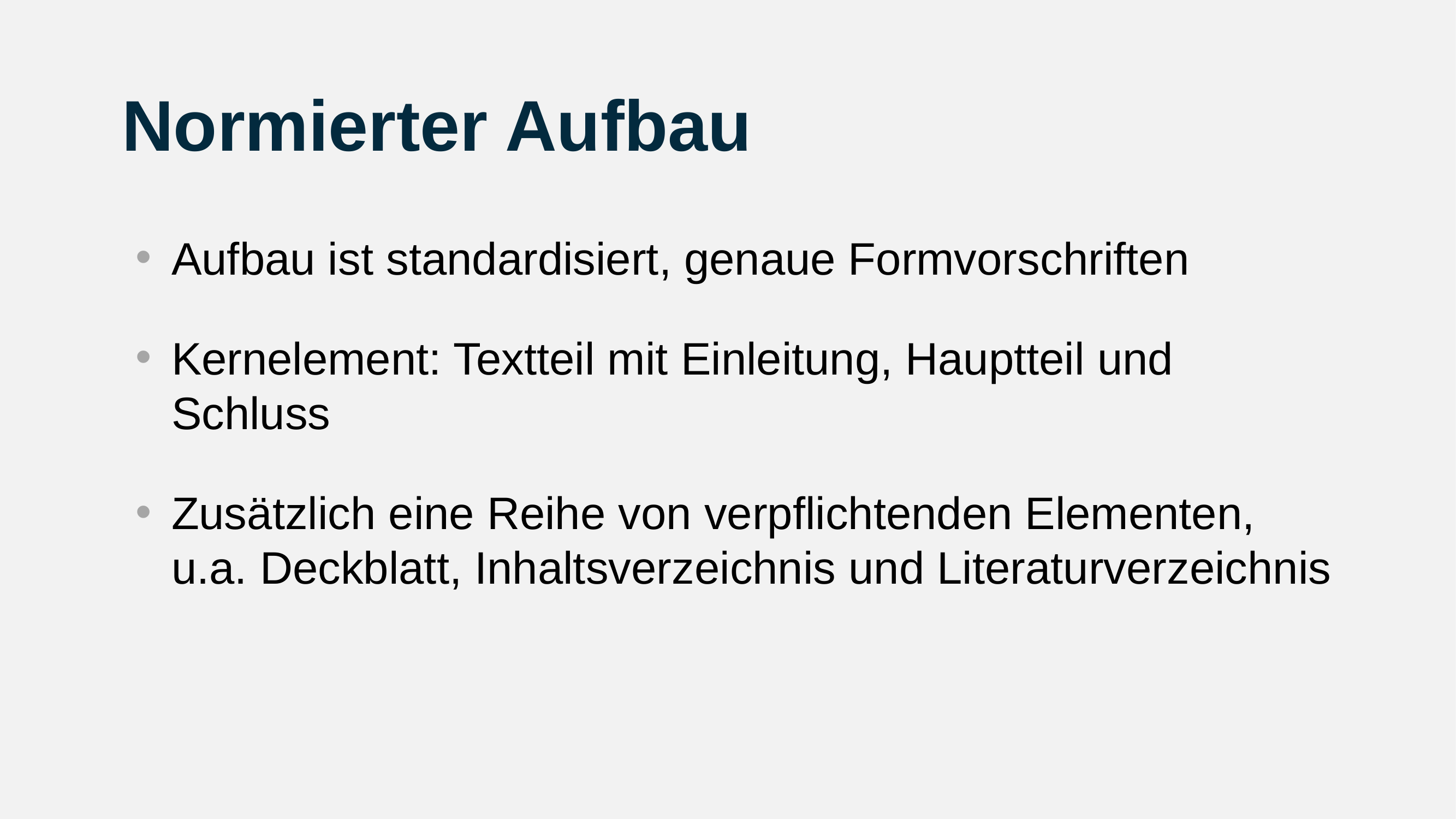

# Normierter Aufbau
Aufbau ist standardisiert, genaue Formvorschriften
Kernelement: Textteil mit Einleitung, Hauptteil und Schluss
Zusätzlich eine Reihe von verpflichtenden Elementen, u.a. Deckblatt, Inhaltsverzeichnis und Literaturverzeichnis